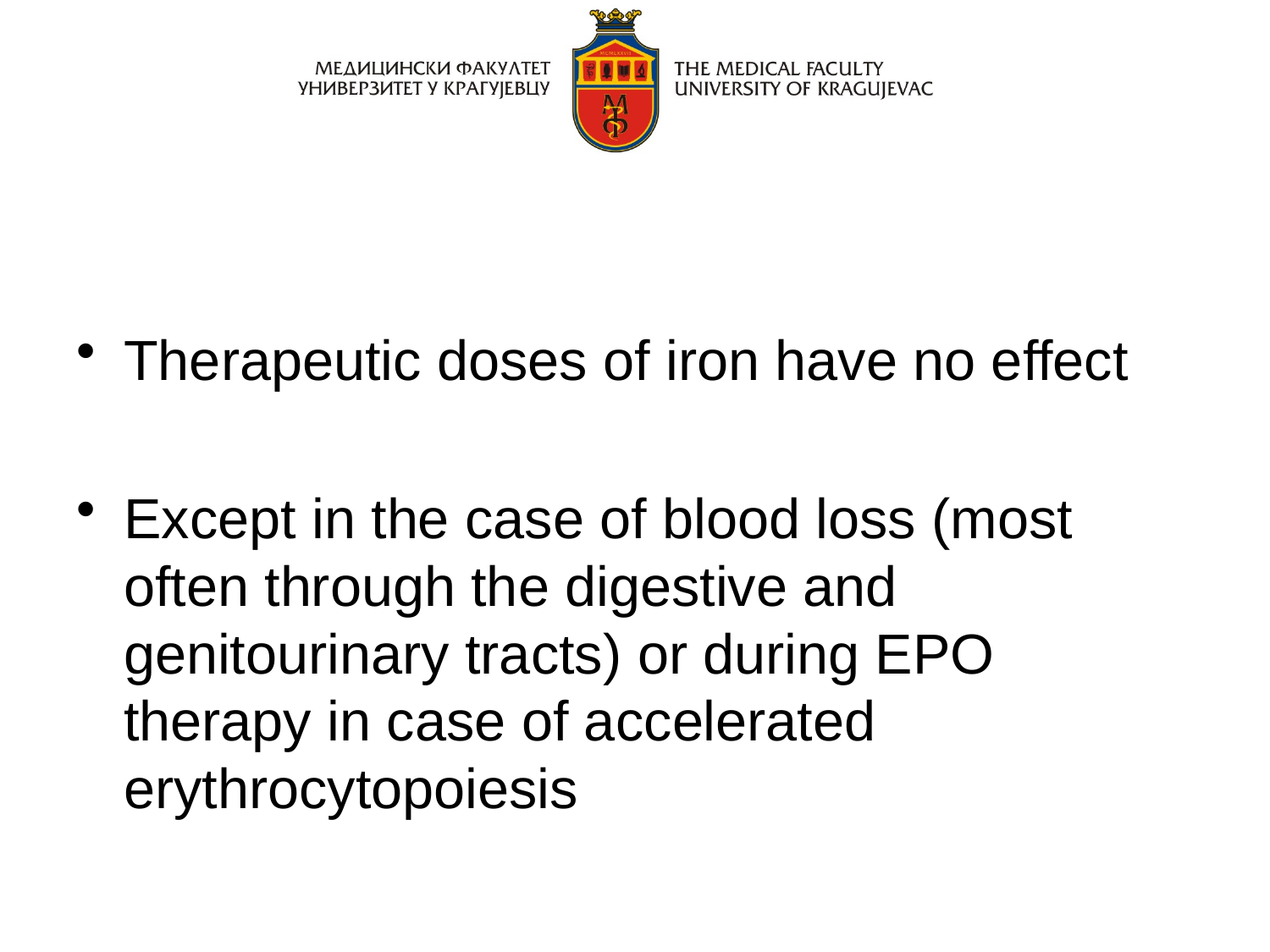

Therapeutic doses of iron have no effect

Except in the case of blood loss (most often through the digestive and genitourinary tracts) or during EPO therapy in case of accelerated erythrocytopoiesis